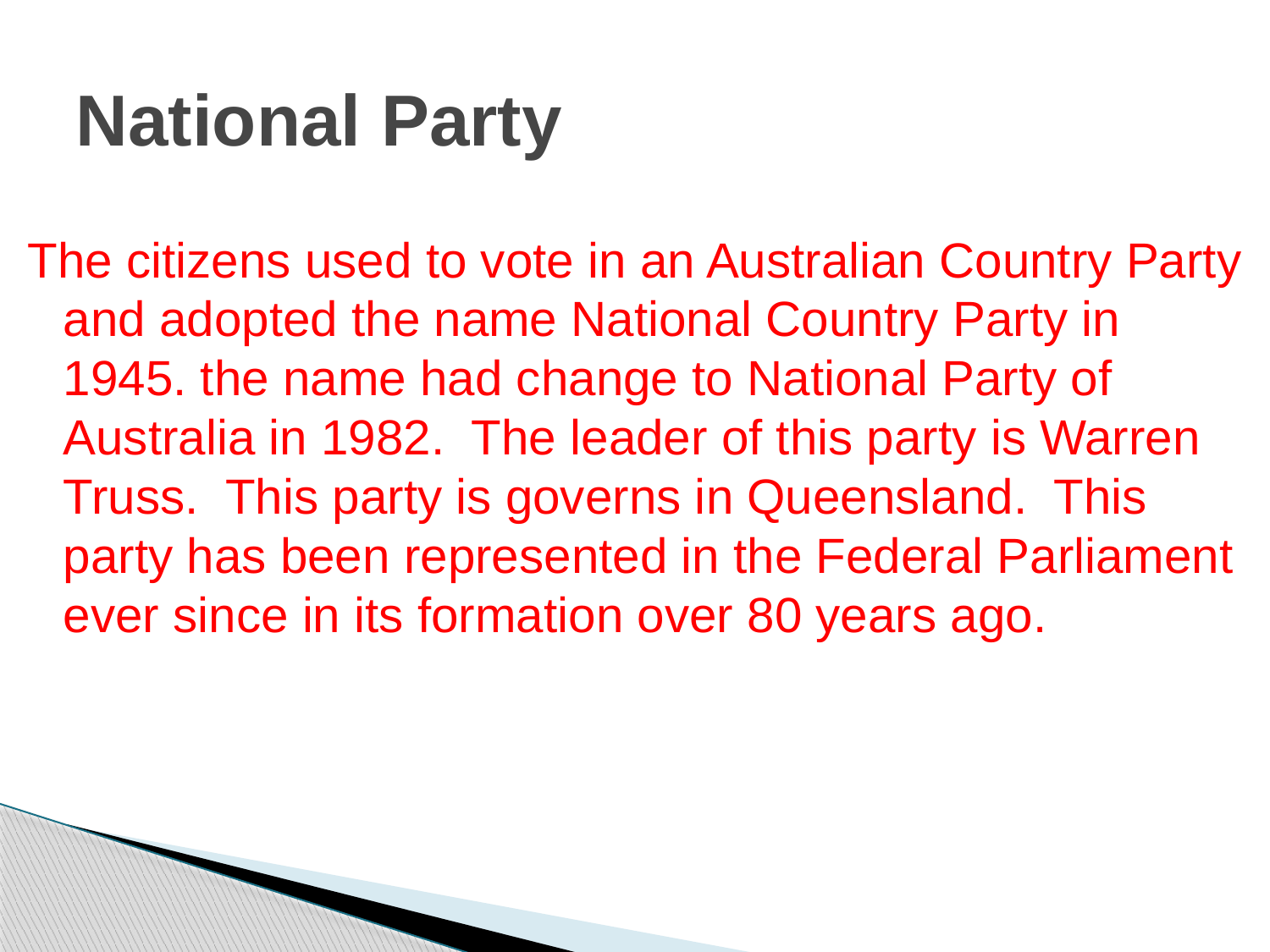

# National Party
The citizens used to vote in an Australian Country Party and adopted the name National Country Party in 1945. the name had change to National Party of Australia in 1982.  The leader of this party is Warren  Truss.  This party is governs in Queensland.  This party has been represented in the Federal Parliament ever since in its formation over 80 years ago.